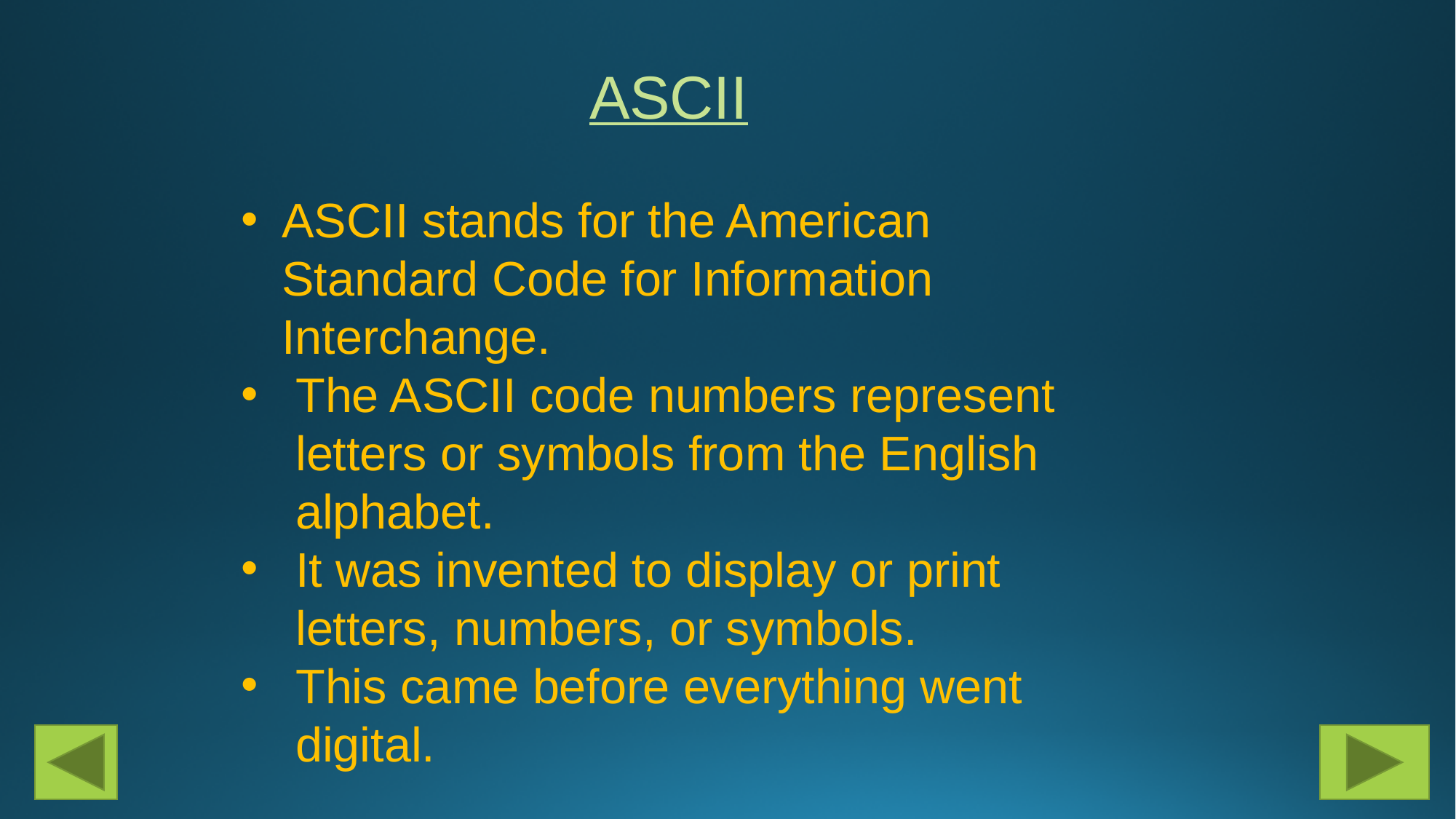

ASCII

ASCII stands for the American Standard Code for Information Interchange.
The ASCII code numbers represent letters or symbols from the English alphabet.
It was invented to display or print letters, numbers, or symbols.
This came before everything went digital.